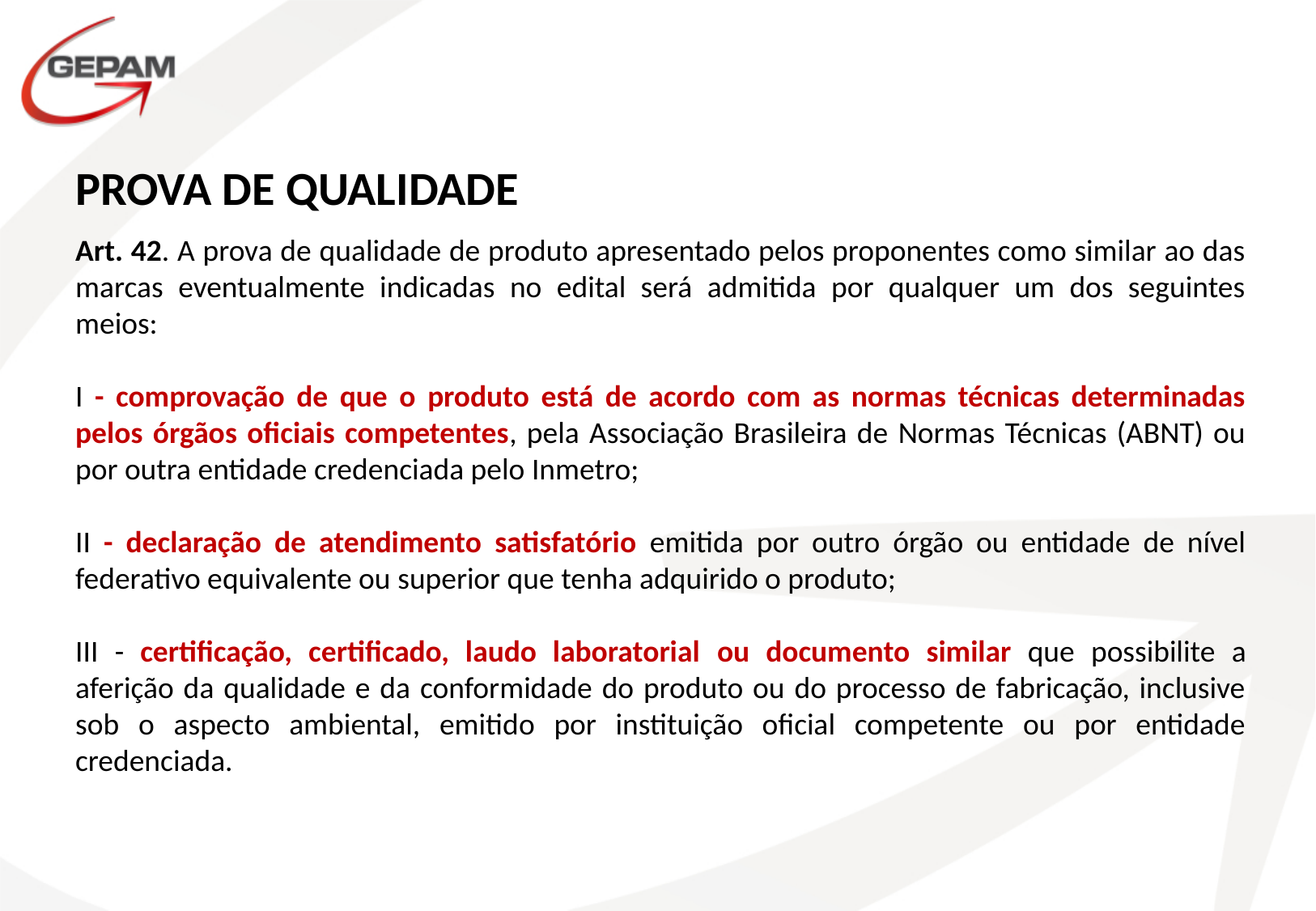

PROVA DE QUALIDADE
Art. 42. A prova de qualidade de produto apresentado pelos proponentes como similar ao das marcas eventualmente indicadas no edital será admitida por qualquer um dos seguintes meios:

I - comprovação de que o produto está de acordo com as normas técnicas determinadas pelos órgãos oficiais competentes, pela Associação Brasileira de Normas Técnicas (ABNT) ou por outra entidade credenciada pelo Inmetro;

II - declaração de atendimento satisfatório emitida por outro órgão ou entidade de nível federativo equivalente ou superior que tenha adquirido o produto;

III - certificação, certificado, laudo laboratorial ou documento similar que possibilite a aferição da qualidade e da conformidade do produto ou do processo de fabricação, inclusive sob o aspecto ambiental, emitido por instituição oficial competente ou por entidade credenciada.